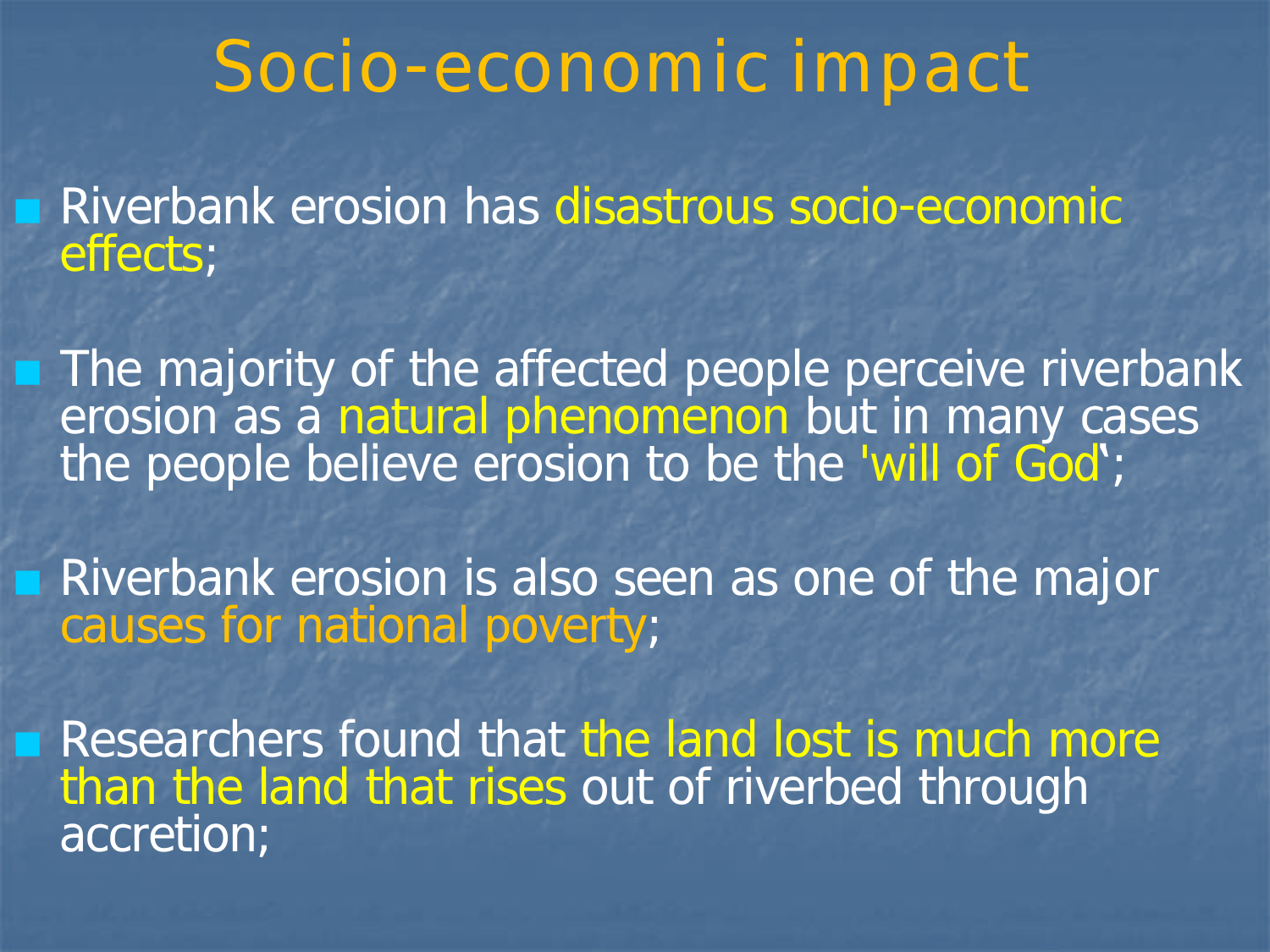

# Socio-economic impact
Riverbank erosion has disastrous socio-economic effects;

The majority of the affected people perceive riverbank erosion as a natural phenomenon but in many cases the people believe erosion to be the 'will of God‘;

Riverbank erosion is also seen as one of the major causes for national poverty;

Researchers found that the land lost is much more than the land that rises out of riverbed through accretion;